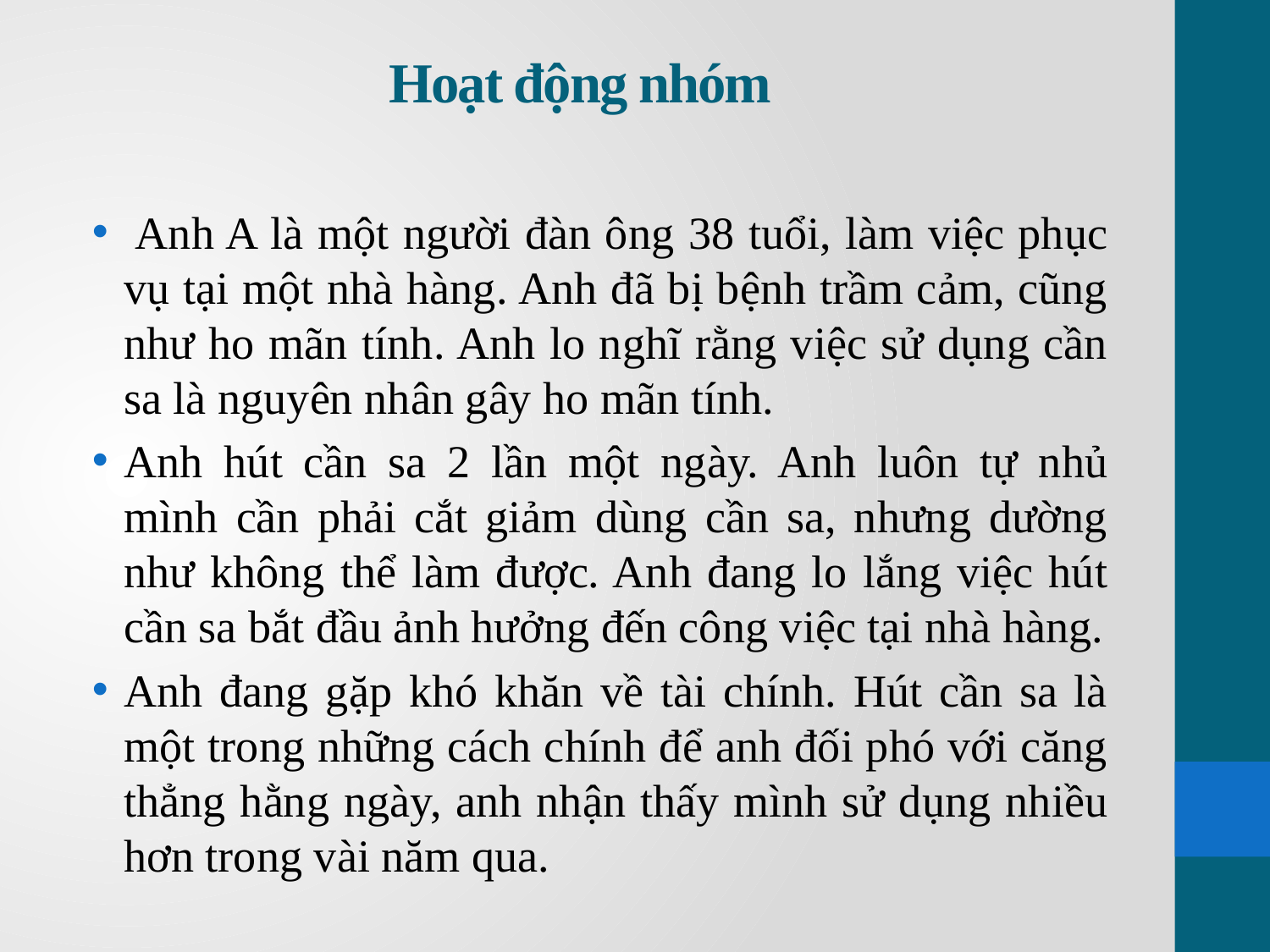

# Hoạt động nhóm
 Anh A là một người đàn ông 38 tuổi, làm việc phục vụ tại một nhà hàng. Anh đã bị bệnh trầm cảm, cũng như ho mãn tính. Anh lo nghĩ rằng việc sử dụng cần sa là nguyên nhân gây ho mãn tính.
Anh hút cần sa 2 lần một ngày. Anh luôn tự nhủ mình cần phải cắt giảm dùng cần sa, nhưng dường như không thể làm được. Anh đang lo lắng việc hút cần sa bắt đầu ảnh hưởng đến công việc tại nhà hàng.
Anh đang gặp khó khăn về tài chính. Hút cần sa là một trong những cách chính để anh đối phó với căng thẳng hằng ngày, anh nhận thấy mình sử dụng nhiều hơn trong vài năm qua.